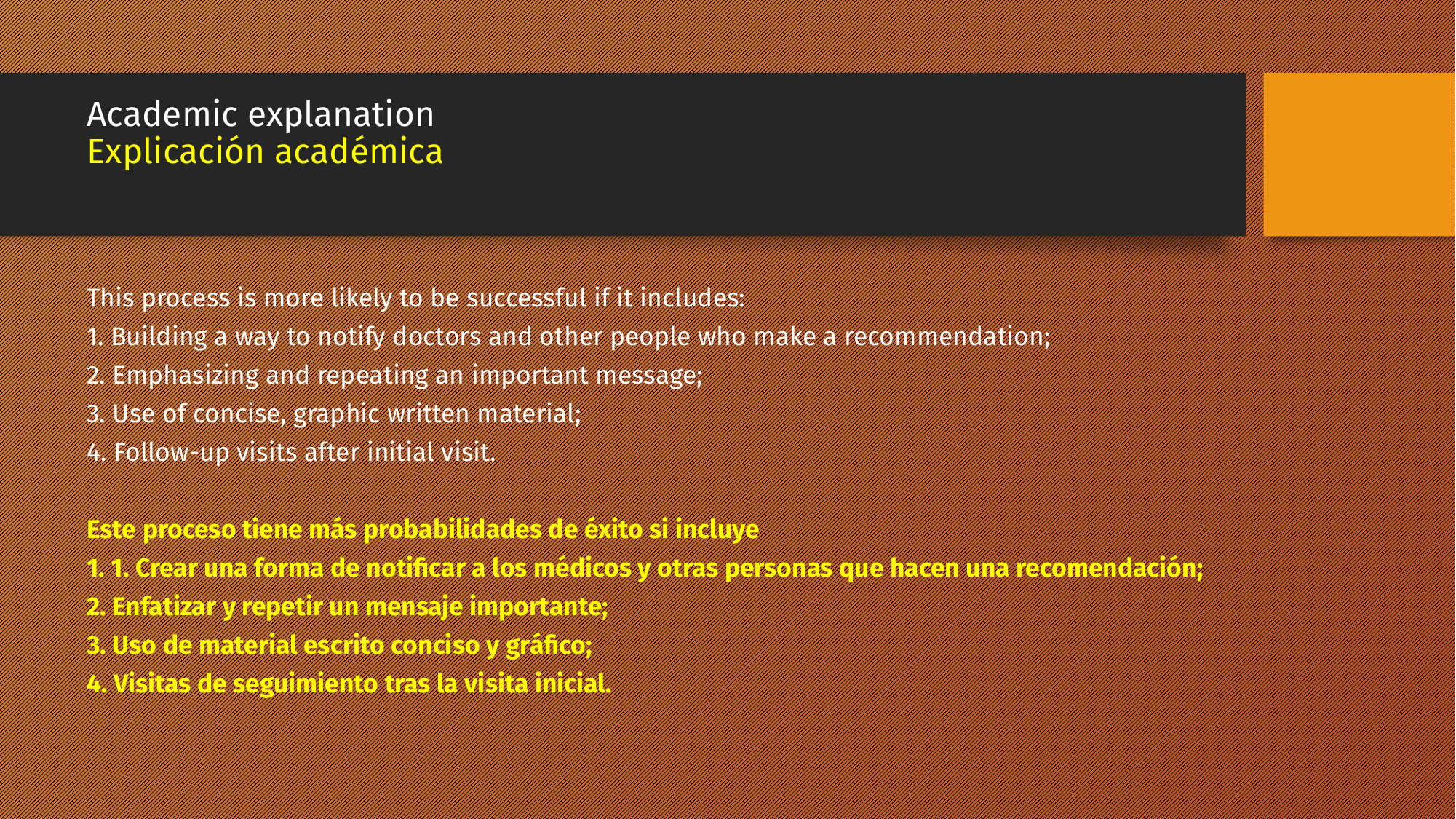

# Academic explanation Explicación académica
This process is more likely to be successful if it includes:
1. Building a way to notify doctors and other people who make a recommendation;
2. Emphasizing and repeating an important message;
3. Use of concise, graphic written material;
4. Follow-up visits after initial visit.

Este proceso tiene más probabilidades de éxito si incluye
1. 1. Crear una forma de notificar a los médicos y otras personas que hacen una recomendación;
2. Enfatizar y repetir un mensaje importante;
3. Uso de material escrito conciso y gráfico;
4. Visitas de seguimiento tras la visita inicial.